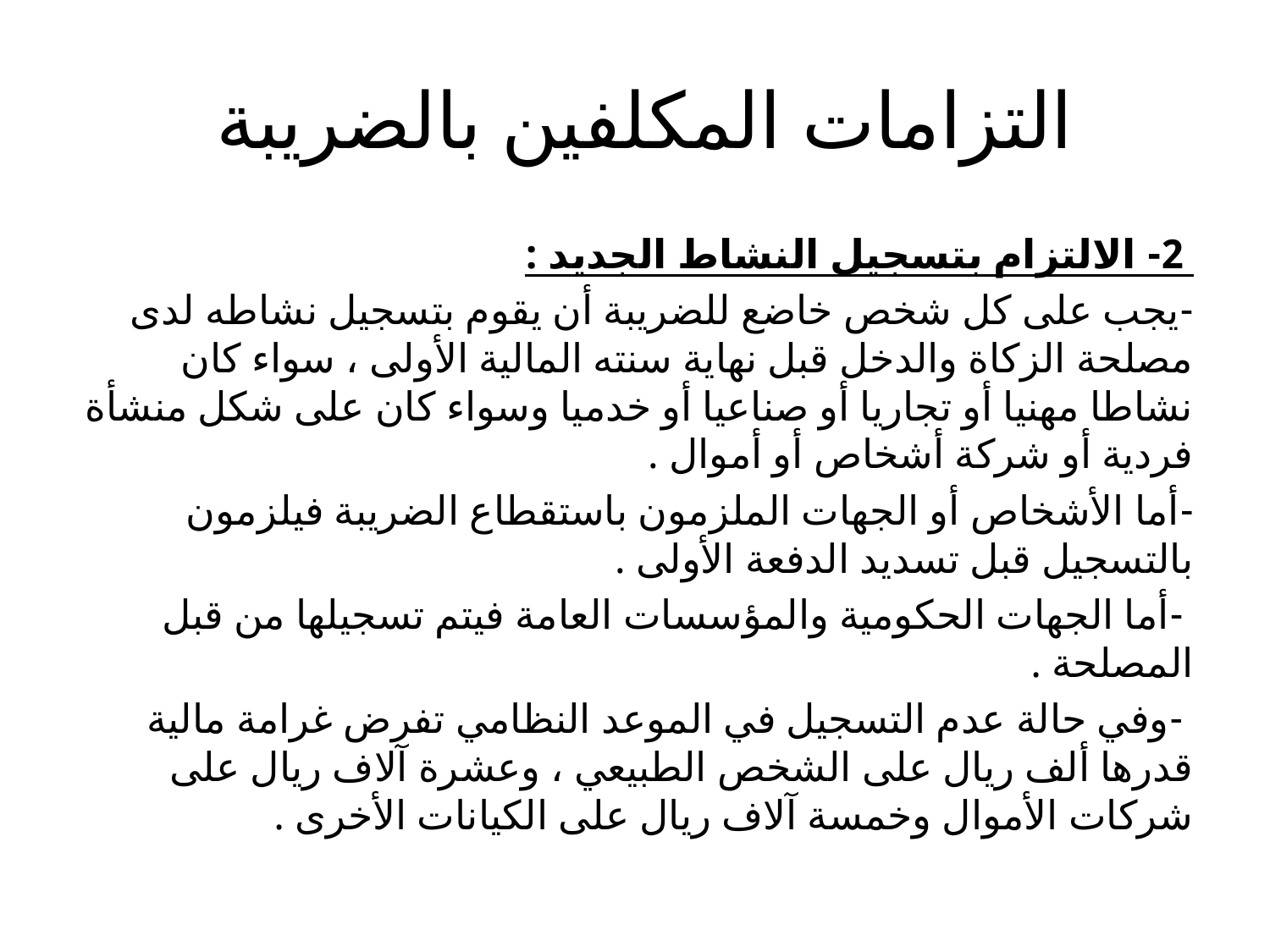

# التزامات المكلفين بالضريبة
 2- الالتزام بتسجيل النشاط الجديد :
-يجب على كل شخص خاضع للضريبة أن يقوم بتسجيل نشاطه لدى مصلحة الزكاة والدخل قبل نهاية سنته المالية الأولى ، سواء كان نشاطا مهنيا أو تجاريا أو صناعيا أو خدميا وسواء كان على شكل منشأة فردية أو شركة أشخاص أو أموال .
-أما الأشخاص أو الجهات الملزمون باستقطاع الضريبة فيلزمون بالتسجيل قبل تسديد الدفعة الأولى .
 -أما الجهات الحكومية والمؤسسات العامة فيتم تسجيلها من قبل المصلحة .
 -وفي حالة عدم التسجيل في الموعد النظامي تفرض غرامة مالية قدرها ألف ريال على الشخص الطبيعي ، وعشرة آلاف ريال على شركات الأموال وخمسة آلاف ريال على الكيانات الأخرى .